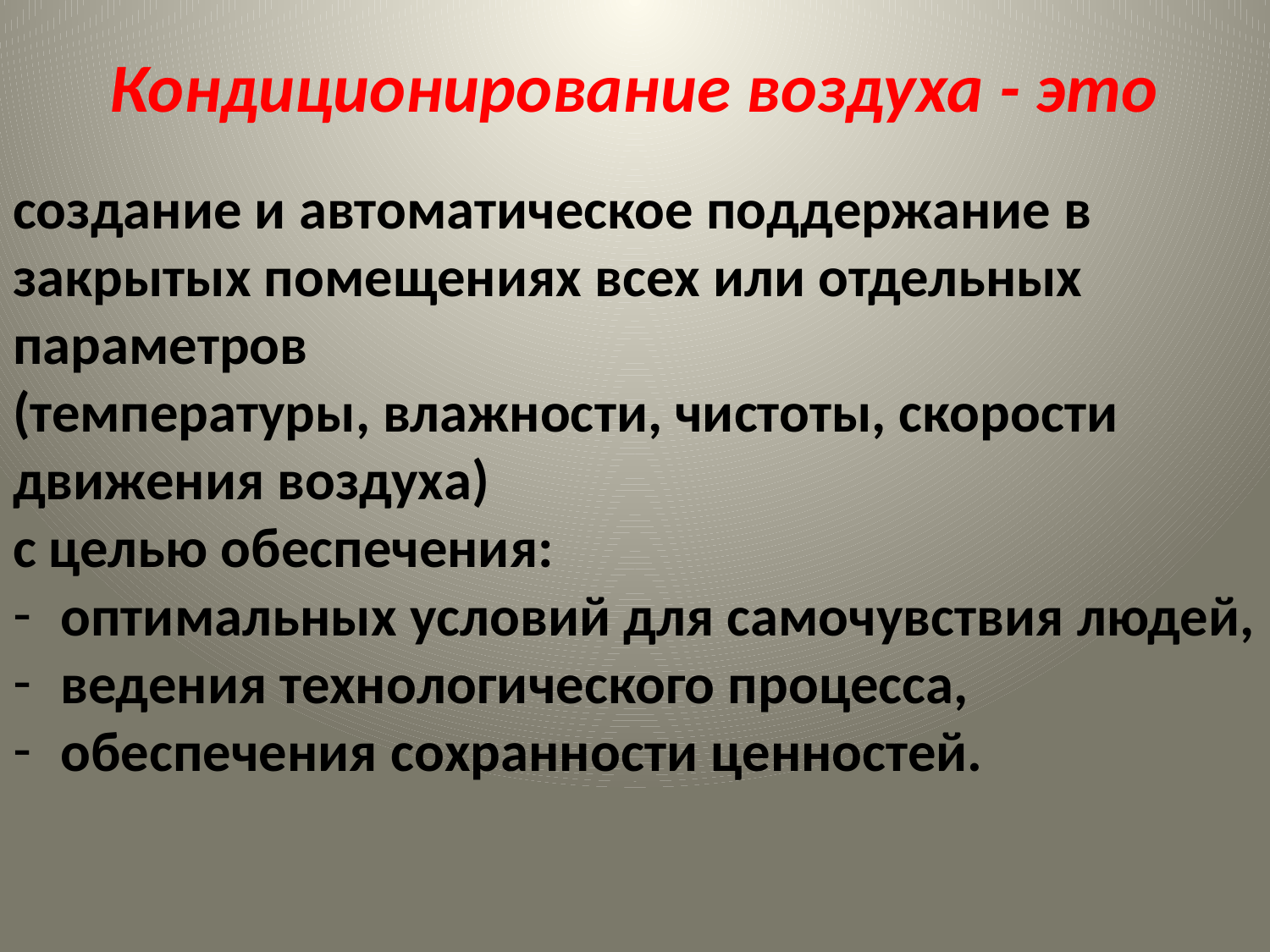

# Кондиционирование воздуха - это
создание и автоматическое поддержание в закрытых помещениях всех или отдельных параметров
(температуры, влажности, чистоты, скорости движения воздуха)
с целью обеспечения:
оптимальных условий для самочувствия людей,
ведения технологического процесса,
обеспечения сохранности ценностей.